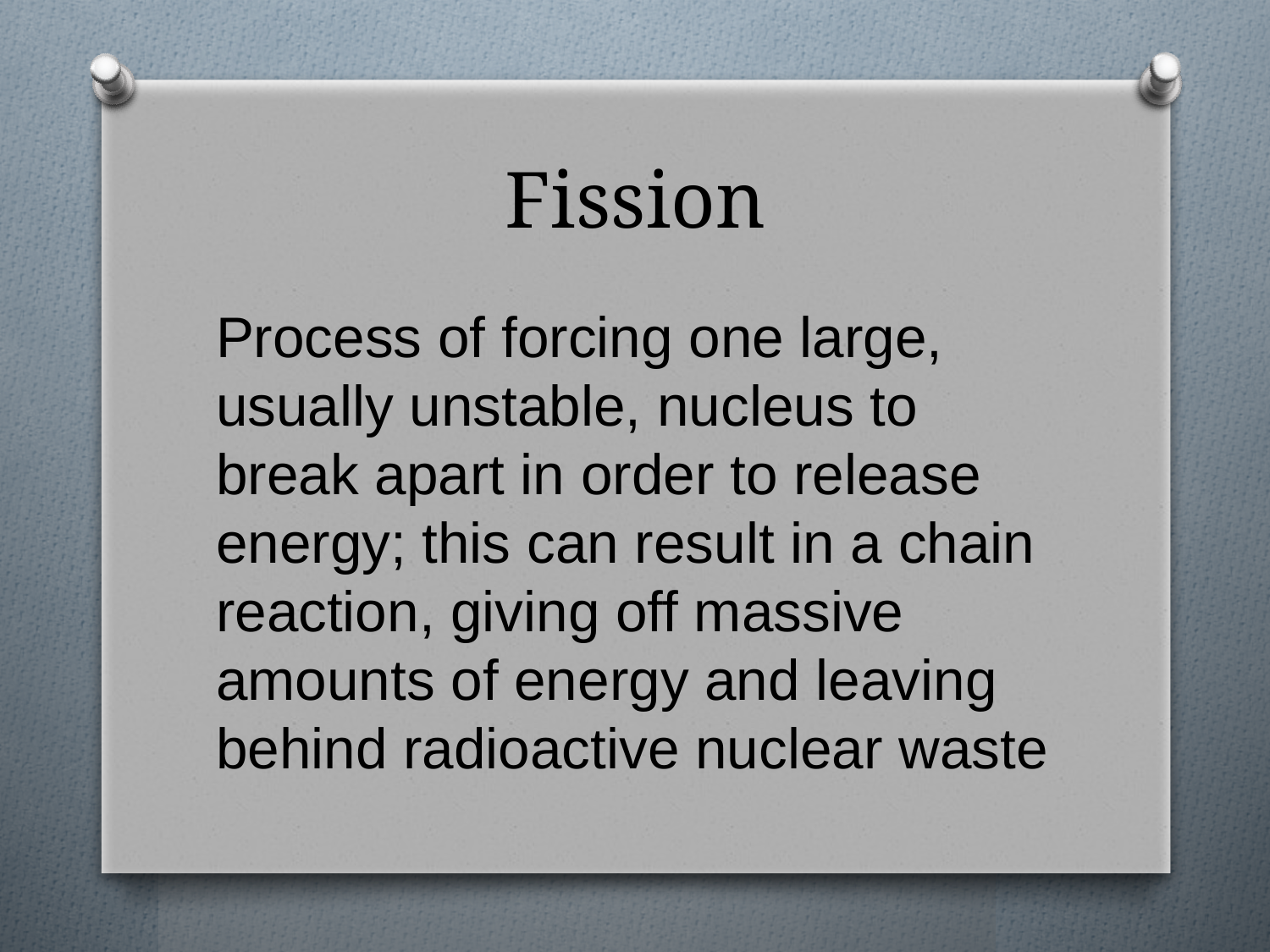

# Fission
Process of forcing one large, usually unstable, nucleus to break apart in order to release energy; this can result in a chain reaction, giving off massive amounts of energy and leaving behind radioactive nuclear waste